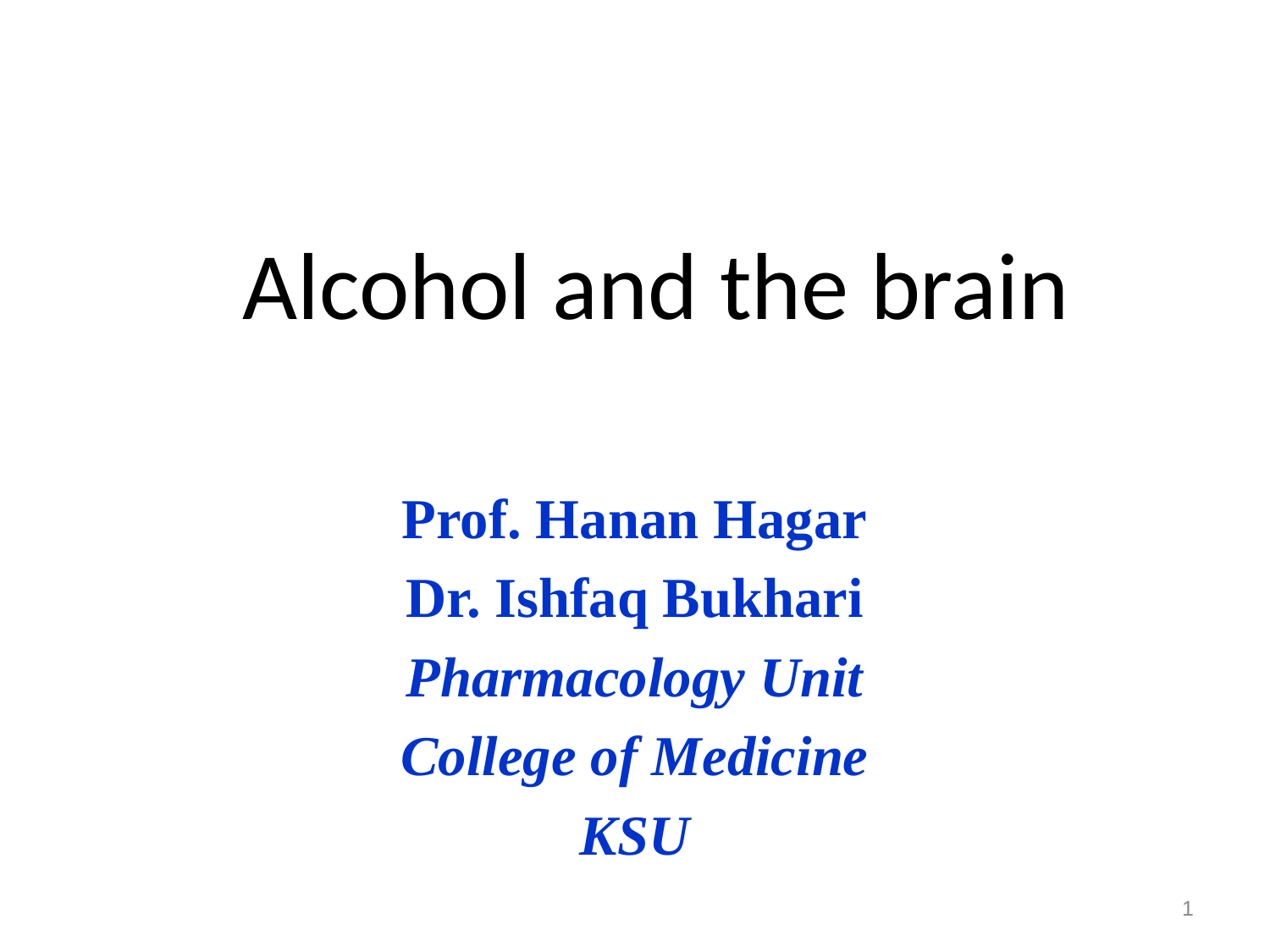

# Alcohol and the brain
Prof. Hanan Hagar
Dr. Ishfaq Bukhari
Pharmacology Unit
College of Medicine
KSU
1